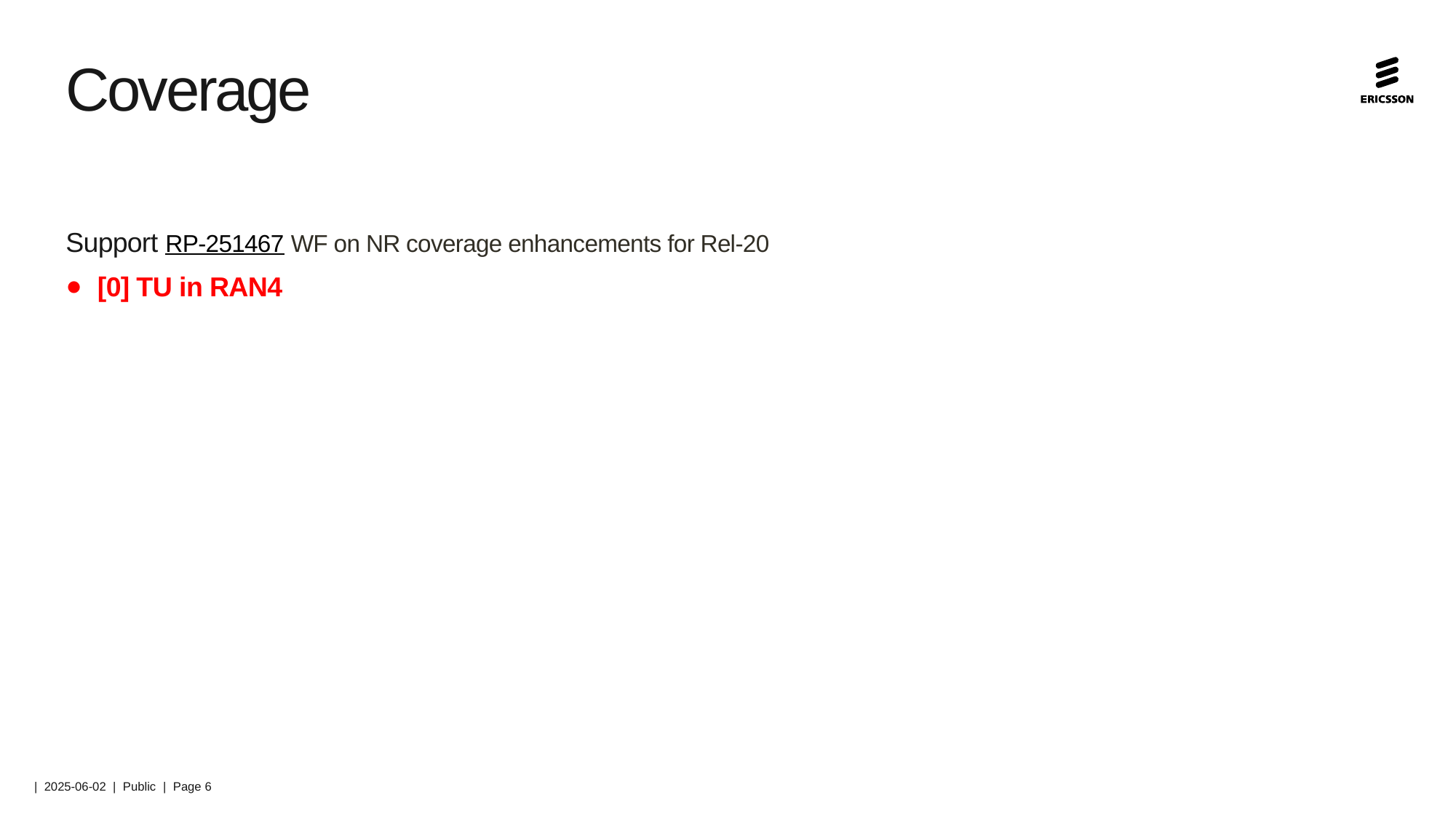

# Coverage
Support RP-251467 WF on NR coverage enhancements for Rel-20
[0] TU in RAN4